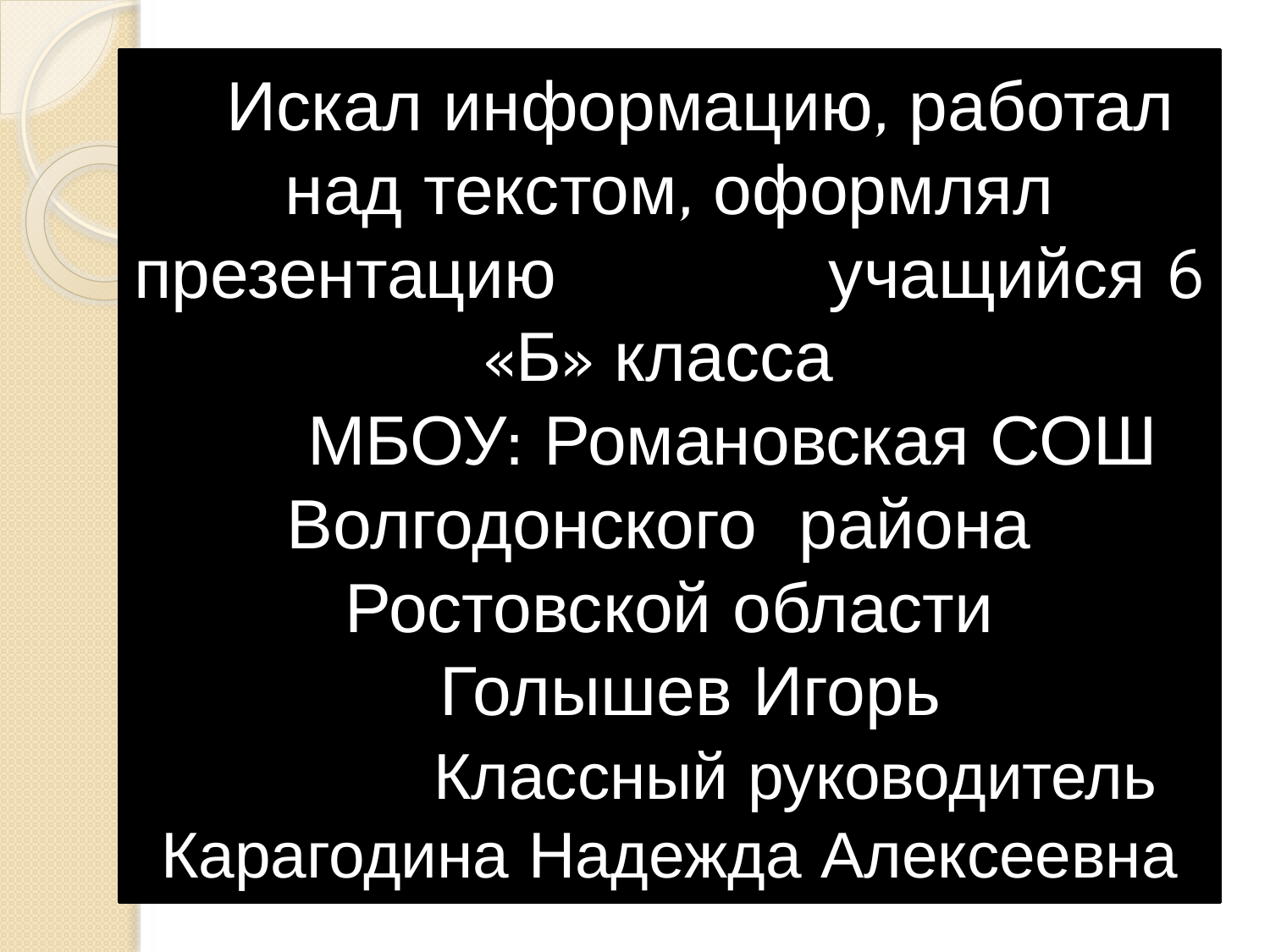

# Искал информацию, работал над текстом, оформлял презентацию             учащийся 6 «Б» класса МБОУ: Романовская СОШ Волгодонского  района Ростовской области Голышев Игорь Классный руководитель Карагодина Надежда Алексеевна